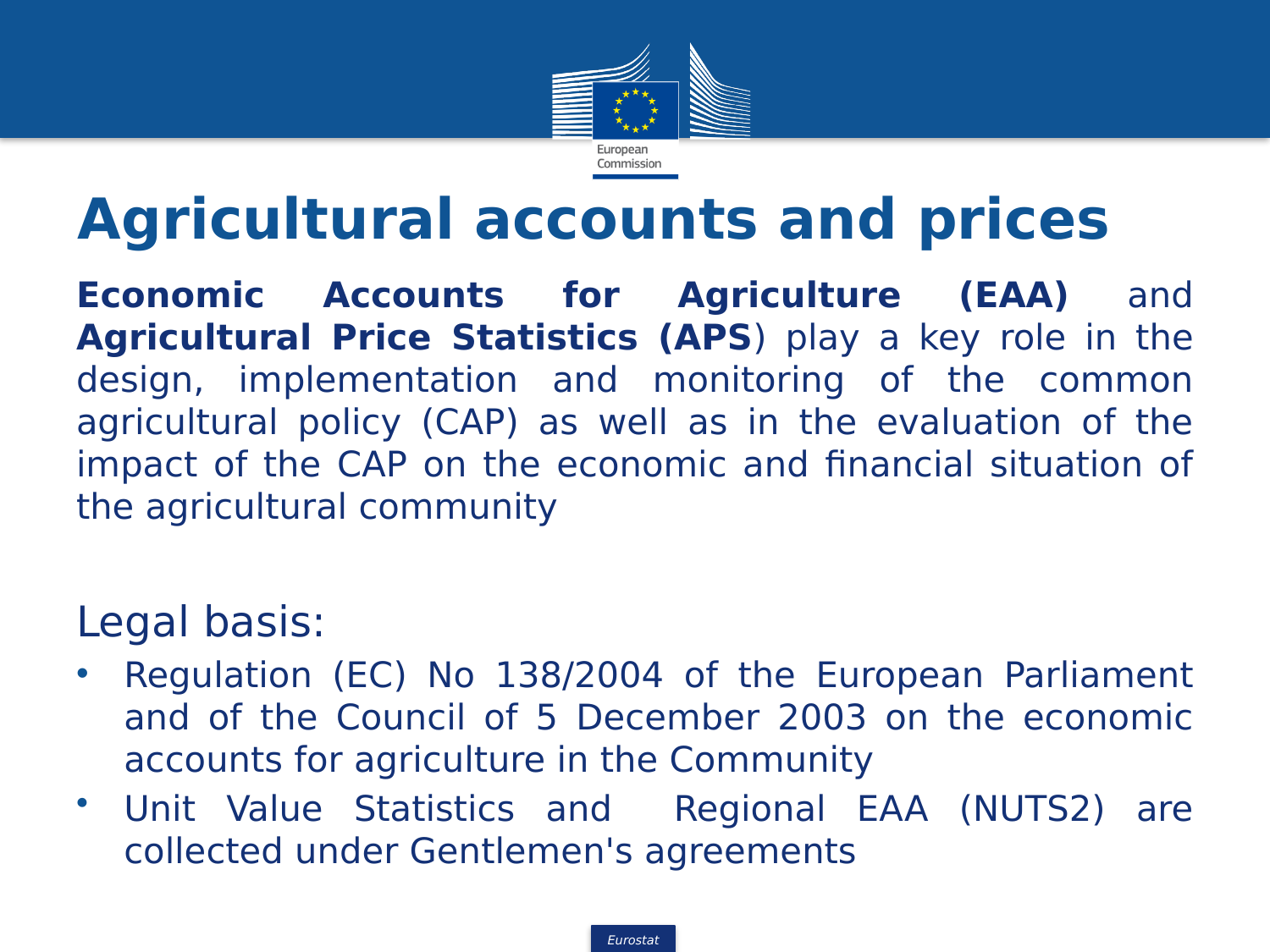

# Agricultural accounts and prices
Economic Accounts for Agriculture (EAA) and Agricultural Price Statistics (APS) play a key role in the design, implementation and monitoring of the common agricultural policy (CAP) as well as in the evaluation of the impact of the CAP on the economic and financial situation of the agricultural community

Legal basis:
Regulation (EC) No 138/2004 of the European Parliament and of the Council of 5 December 2003 on the economic accounts for agriculture in the Community
Unit Value Statistics and  Regional EAA (NUTS2) are collected under Gentlemen's agreements